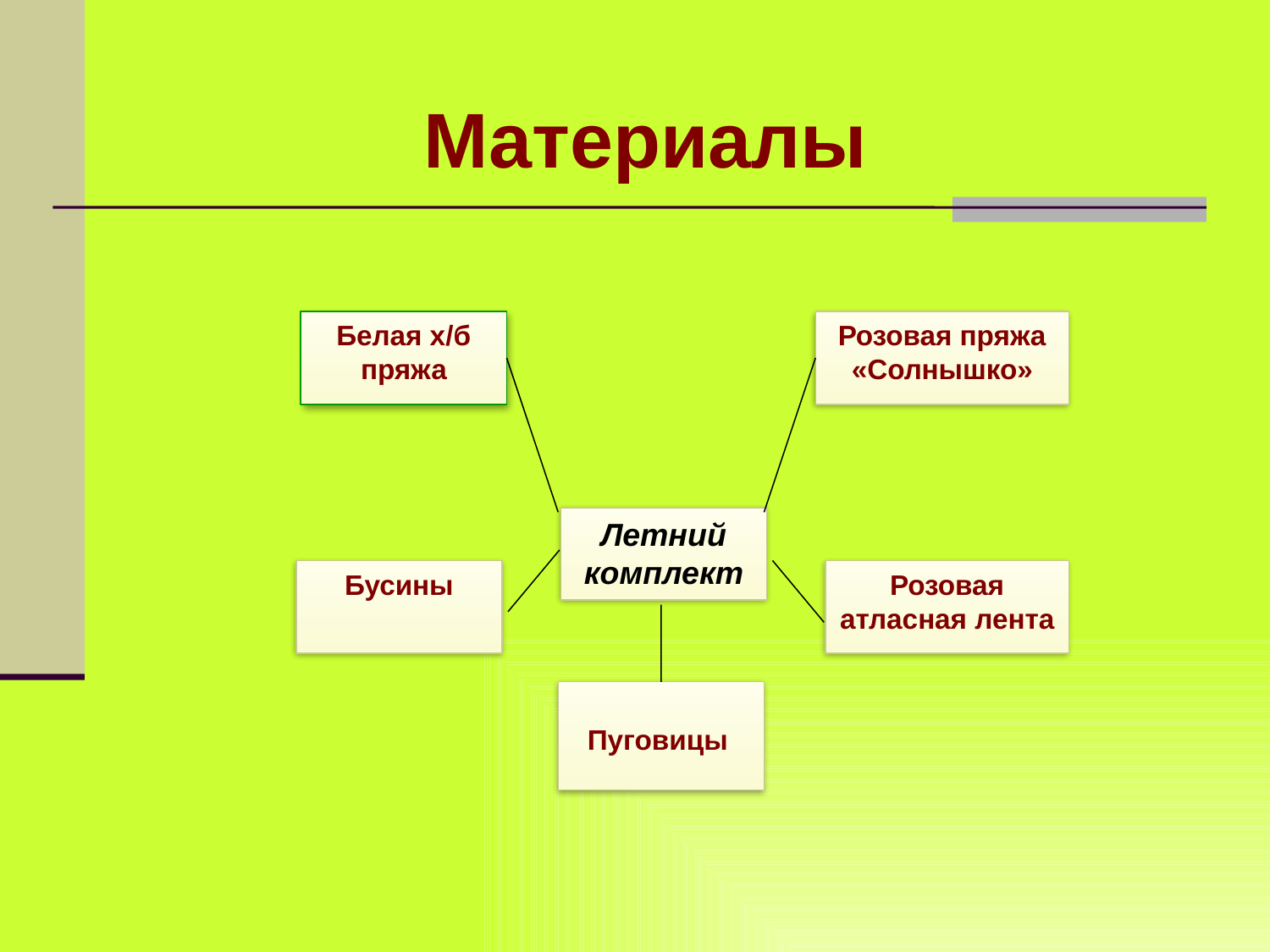

Материалы

Белая х/б пряжа
Розовая пряжа «Солнышко»

Летний комплект

Бусины

Розовая атласная лента

Пуговицы